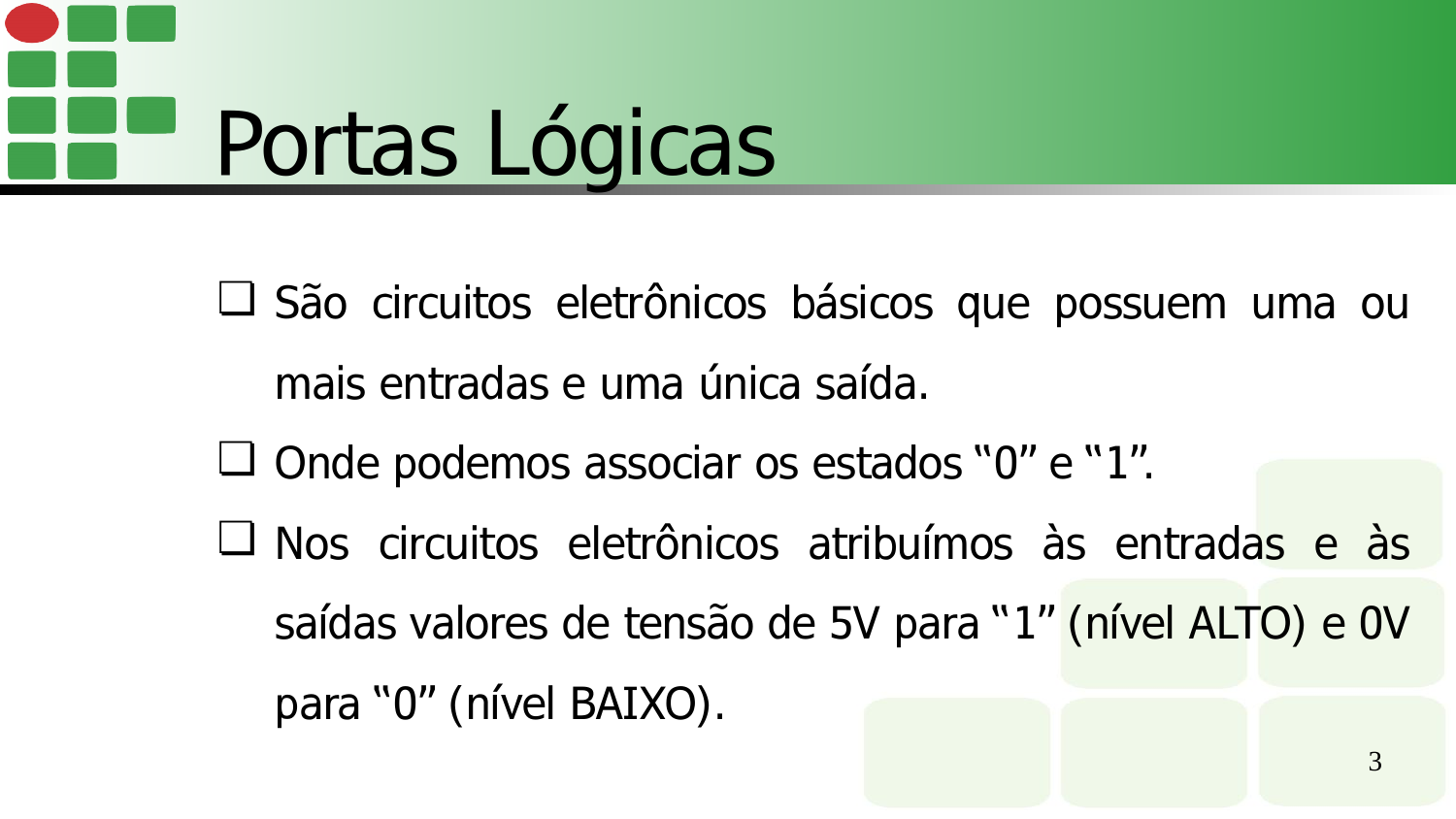

Portas Lógicas
São circuitos eletrônicos básicos que possuem uma ou mais entradas e uma única saída.
Onde podemos associar os estados “0” e “1”.
Nos circuitos eletrônicos atribuímos às entradas e às saídas valores de tensão de 5V para “1” (nível ALTO) e 0V para “0” (nível BAIXO).
3